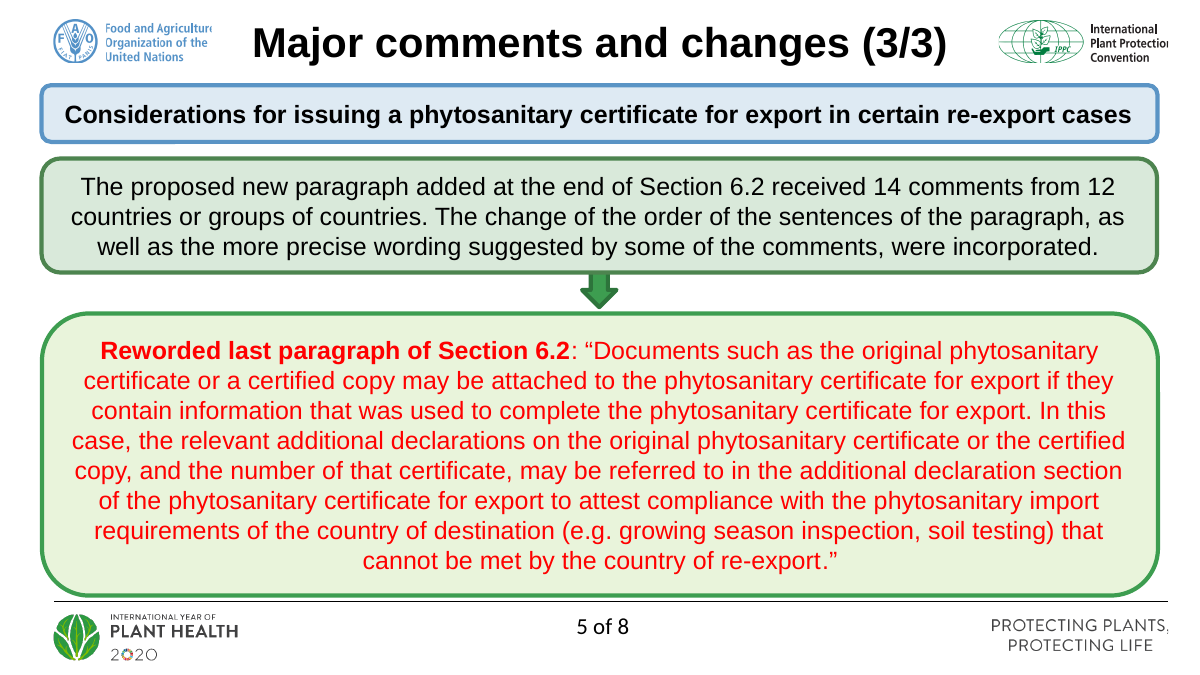

Major comments and changes (3/3)
Considerations for issuing a phytosanitary certificate for export in certain re-export cases
The proposed new paragraph added at the end of Section 6.2 received 14 comments from 12 countries or groups of countries. The change of the order of the sentences of the paragraph, as well as the more precise wording suggested by some of the comments, were incorporated.

Reworded last paragraph of Section 6.2: “Documents such as the original phytosanitary certificate or a certified copy may be attached to the phytosanitary certificate for export if they contain information that was used to complete the phytosanitary certificate for export. In this case, the relevant additional declarations on the original phytosanitary certificate or the certified copy, and the number of that certificate, may be referred to in the additional declaration section of the phytosanitary certificate for export to attest compliance with the phytosanitary import requirements of the country of destination (e.g. growing season inspection, soil testing) that cannot be met by the country of re-export.”
5 of 8